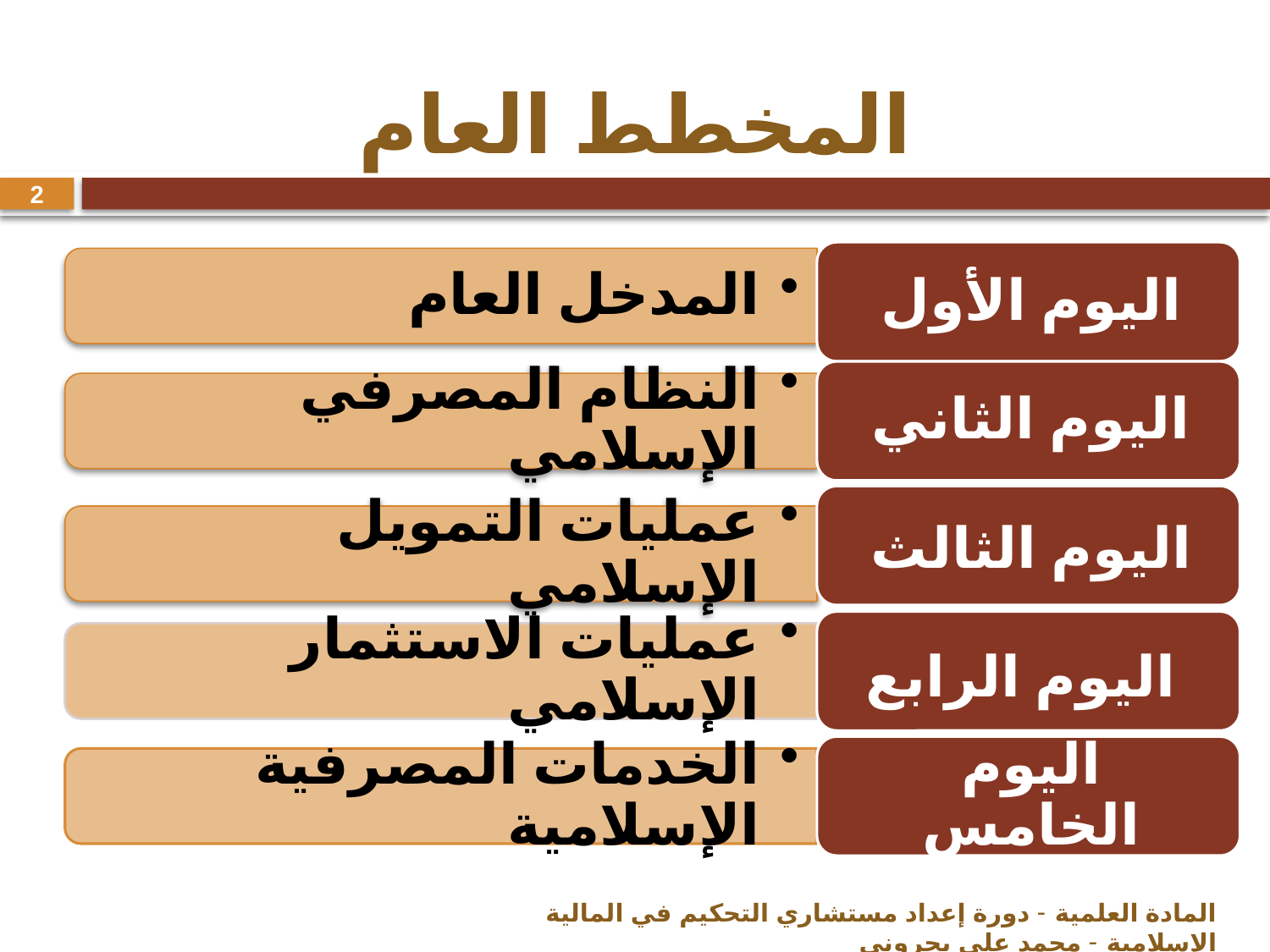

# المخطط العام
2
المدخل العام
اليوم الأول
النظام المصرفي الإسلامي
اليوم الثاني
عمليات التمويل الإسلامي
اليوم الثالث
عمليات الاستثمار الإسلامي
 اليوم الرابع
الخدمات المصرفية الإسلامية
اليوم الخامس
المادة العلمية - دورة إعداد مستشاري التحكيم في المالية الإسلامية - محمد علي بحروني